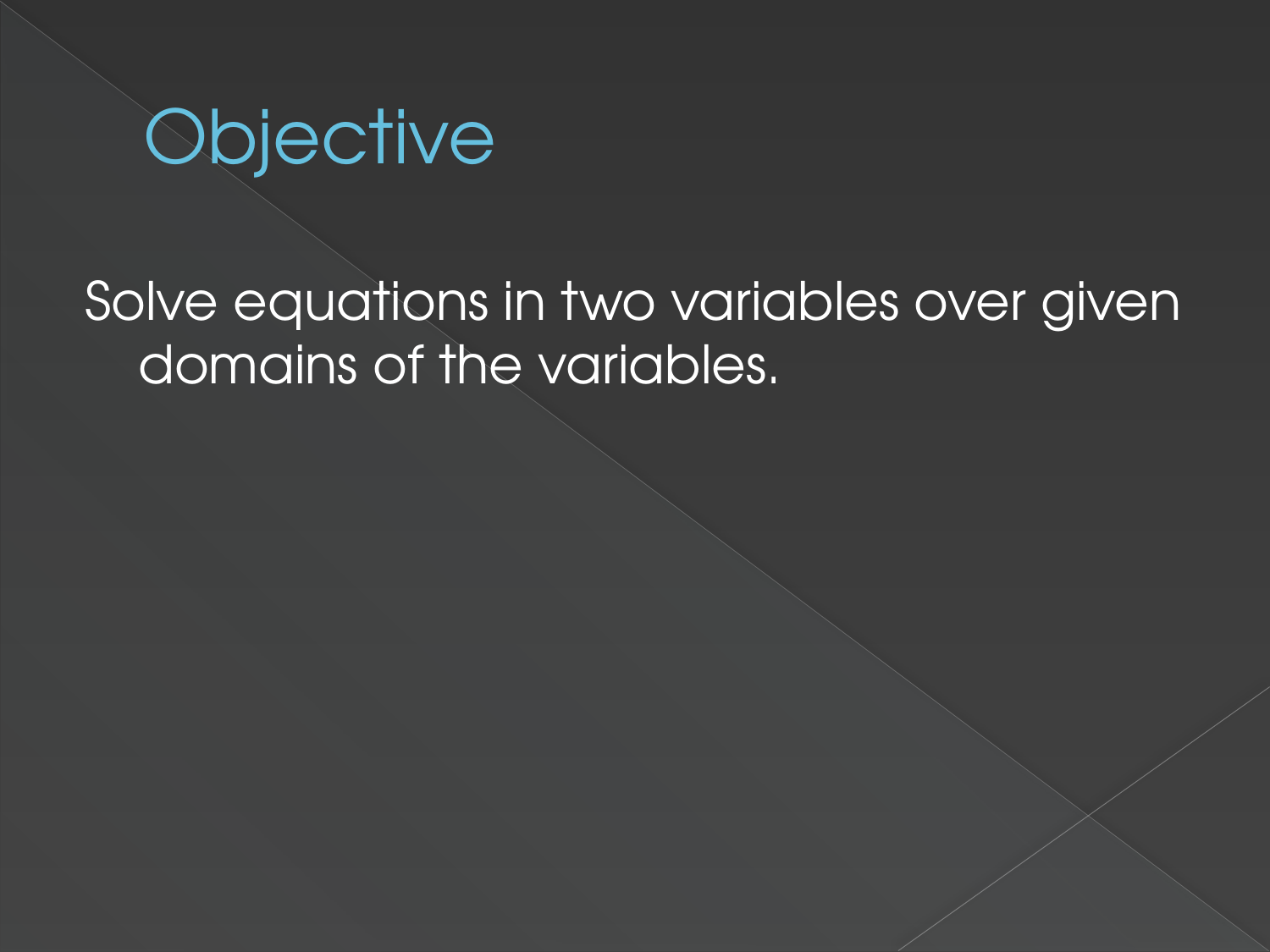

# Objective
Solve equations in two variables over given domains of the variables.